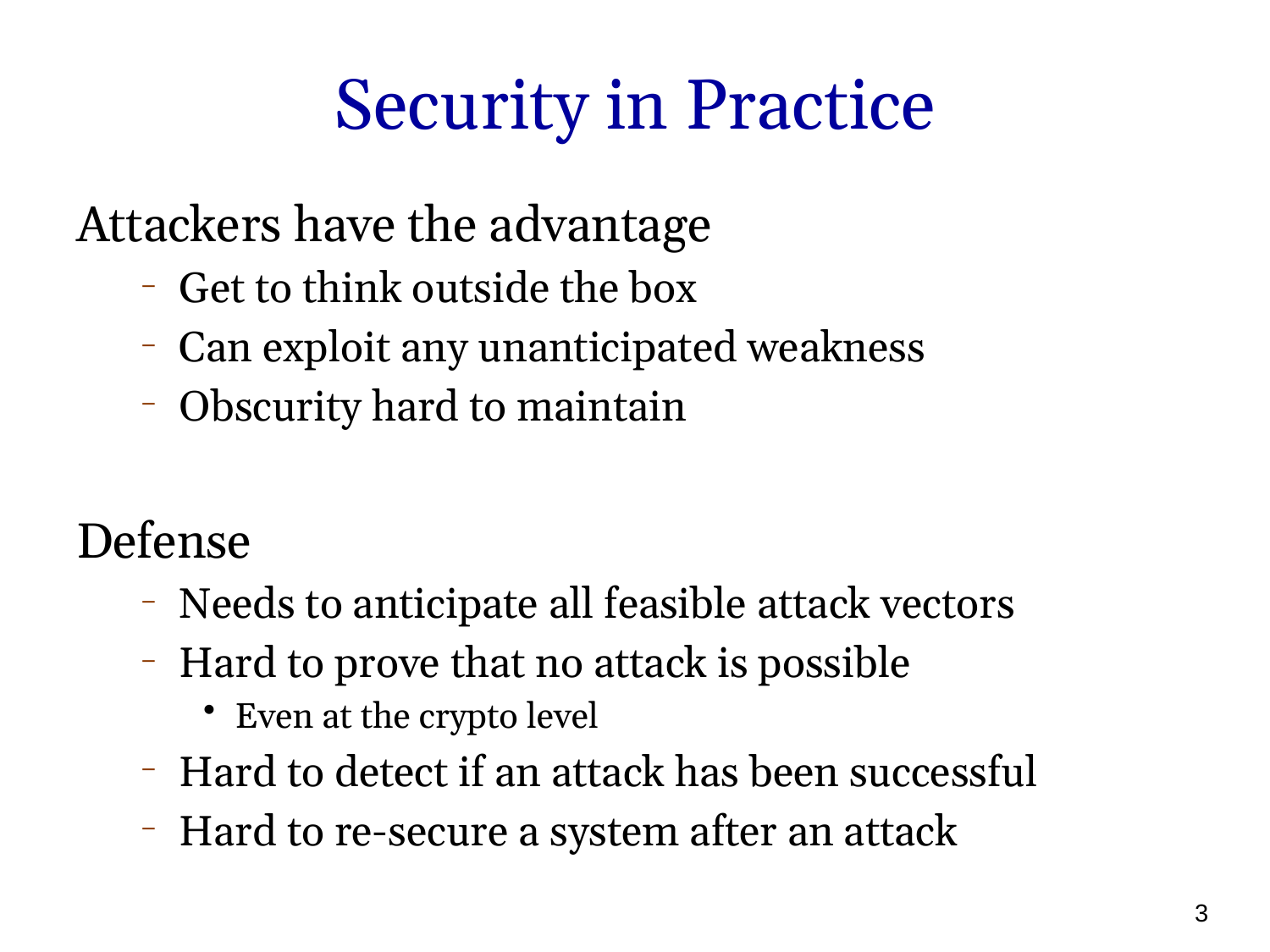

# Security in Practice
Attackers have the advantage
Get to think outside the box
Can exploit any unanticipated weakness
Obscurity hard to maintain

Defense
Needs to anticipate all feasible attack vectors
Hard to prove that no attack is possible
Even at the crypto level
Hard to detect if an attack has been successful
Hard to re-secure a system after an attack
3